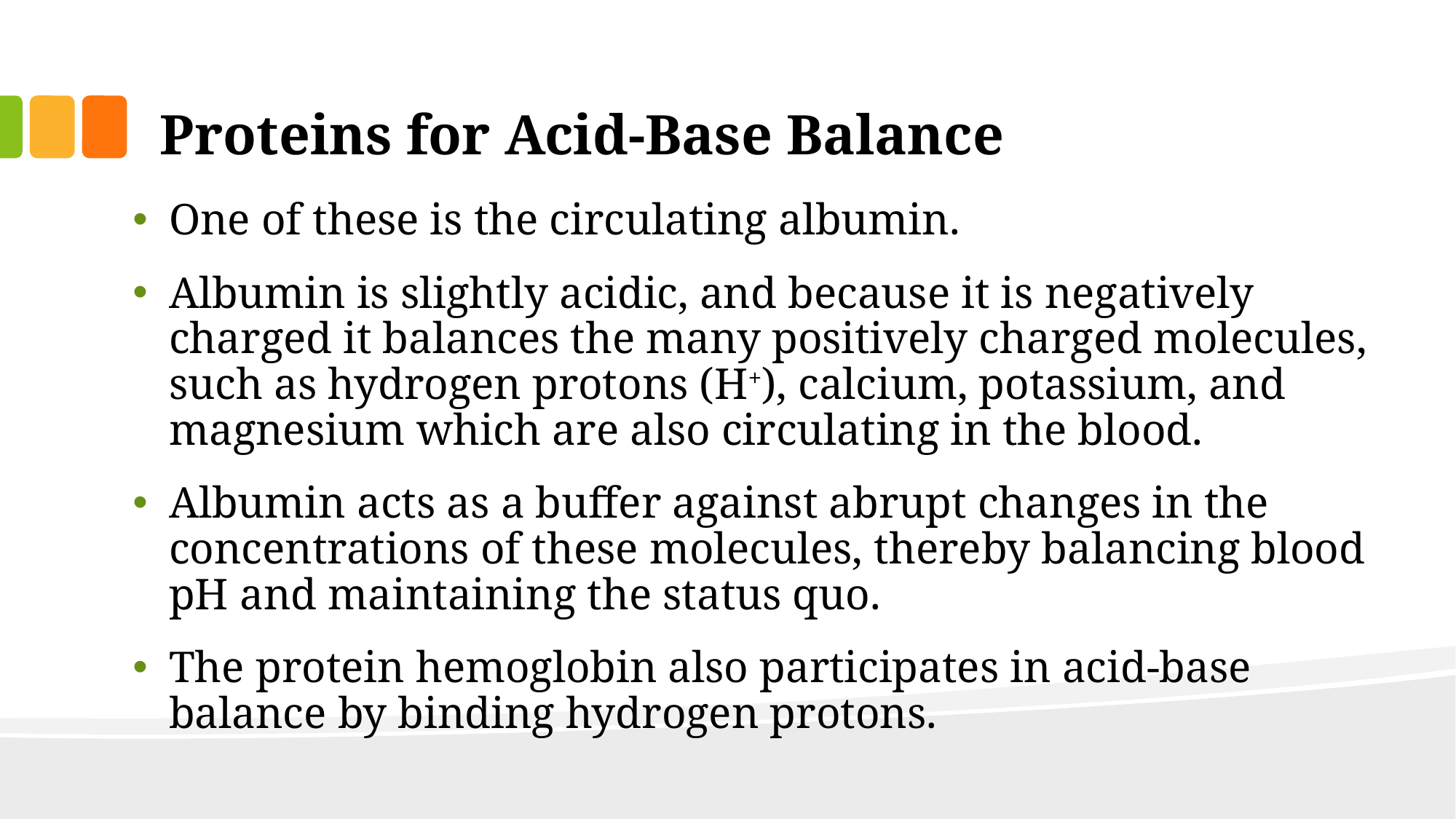

# Proteins for Acid-Base Balance
One of these is the circulating albumin.
Albumin is slightly acidic, and because it is negatively charged it balances the many positively charged molecules, such as hydrogen protons (H+), calcium, potassium, and magnesium which are also circulating in the blood.
Albumin acts as a buffer against abrupt changes in the concentrations of these molecules, thereby balancing blood pH and maintaining the status quo.
The protein hemoglobin also participates in acid-base balance by binding hydrogen protons.